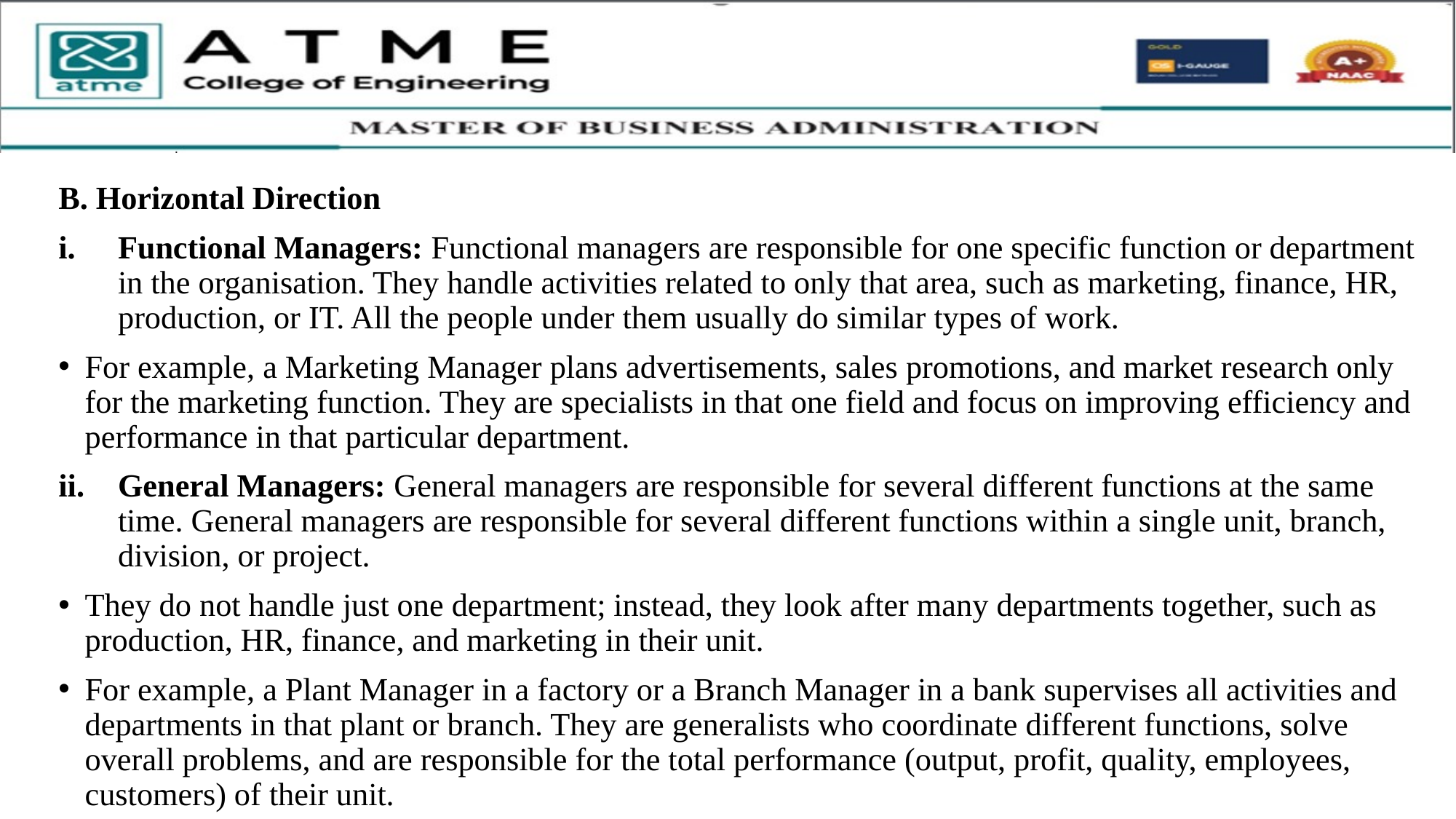

B. Horizontal Direction
Functional Managers: Functional managers are responsible for one specific function or department in the organisation. They handle activities related to only that area, such as marketing, finance, HR, production, or IT. All the people under them usually do similar types of work.
For example, a Marketing Manager plans advertisements, sales promotions, and market research only for the marketing function. They are specialists in that one field and focus on improving efficiency and performance in that particular department.
General Managers: General managers are responsible for several different functions at the same time. General managers are responsible for several different functions within a single unit, branch, division, or project.
They do not handle just one department; instead, they look after many departments together, such as production, HR, finance, and marketing in their unit.
For example, a Plant Manager in a factory or a Branch Manager in a bank supervises all activities and departments in that plant or branch. They are generalists who coordinate different functions, solve overall problems, and are responsible for the total performance (output, profit, quality, employees, customers) of their unit.